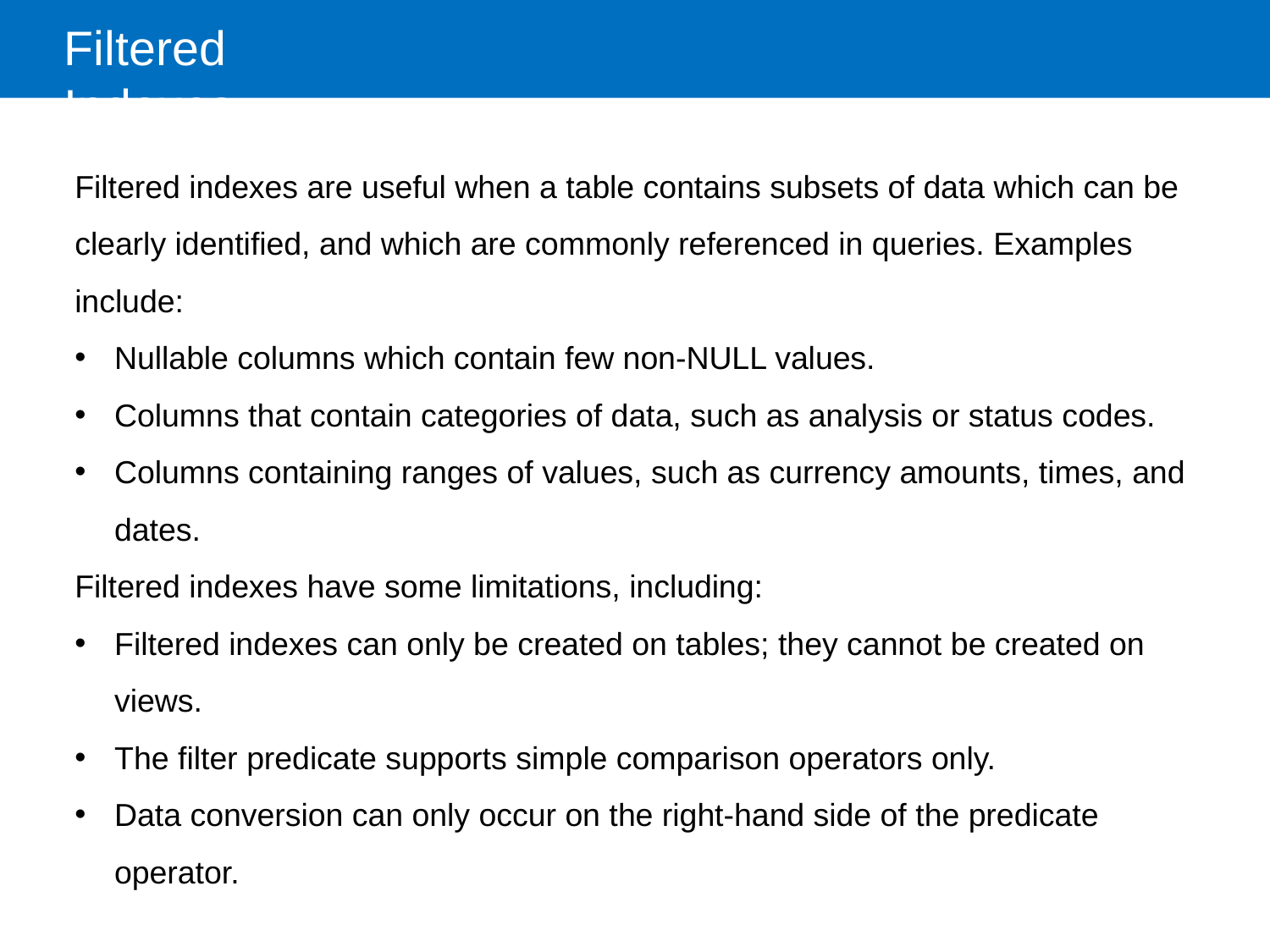

# Filtered Indexes
Filtered indexes are useful when a table contains subsets of data which can be clearly identified, and which are commonly referenced in queries. Examples include:
Nullable columns which contain few non-NULL values.
Columns that contain categories of data, such as analysis or status codes.
Columns containing ranges of values, such as currency amounts, times, and dates.
Filtered indexes have some limitations, including:
Filtered indexes can only be created on tables; they cannot be created on views.
The filter predicate supports simple comparison operators only.
Data conversion can only occur on the right-hand side of the predicate operator.